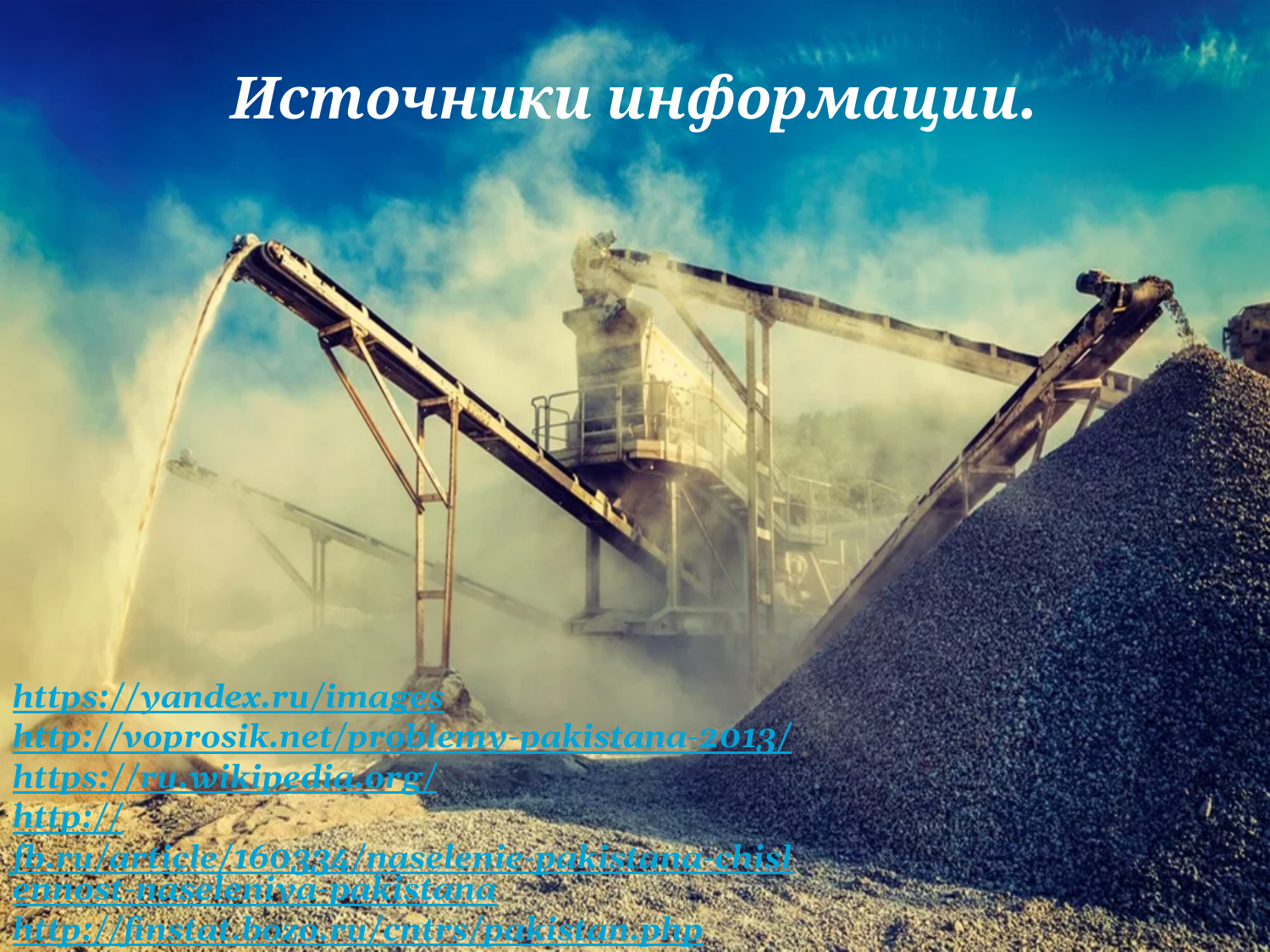

# Источники информации.
https://yandex.ru/images
http://voprosik.net/problemy-pakistana-2013/
https://ru.wikipedia.org/
http://fb.ru/article/160334/naselenie-pakistana-chislennost-naseleniya-pakistana
http://finstat.bozo.ru/cntrs/pakistan.php